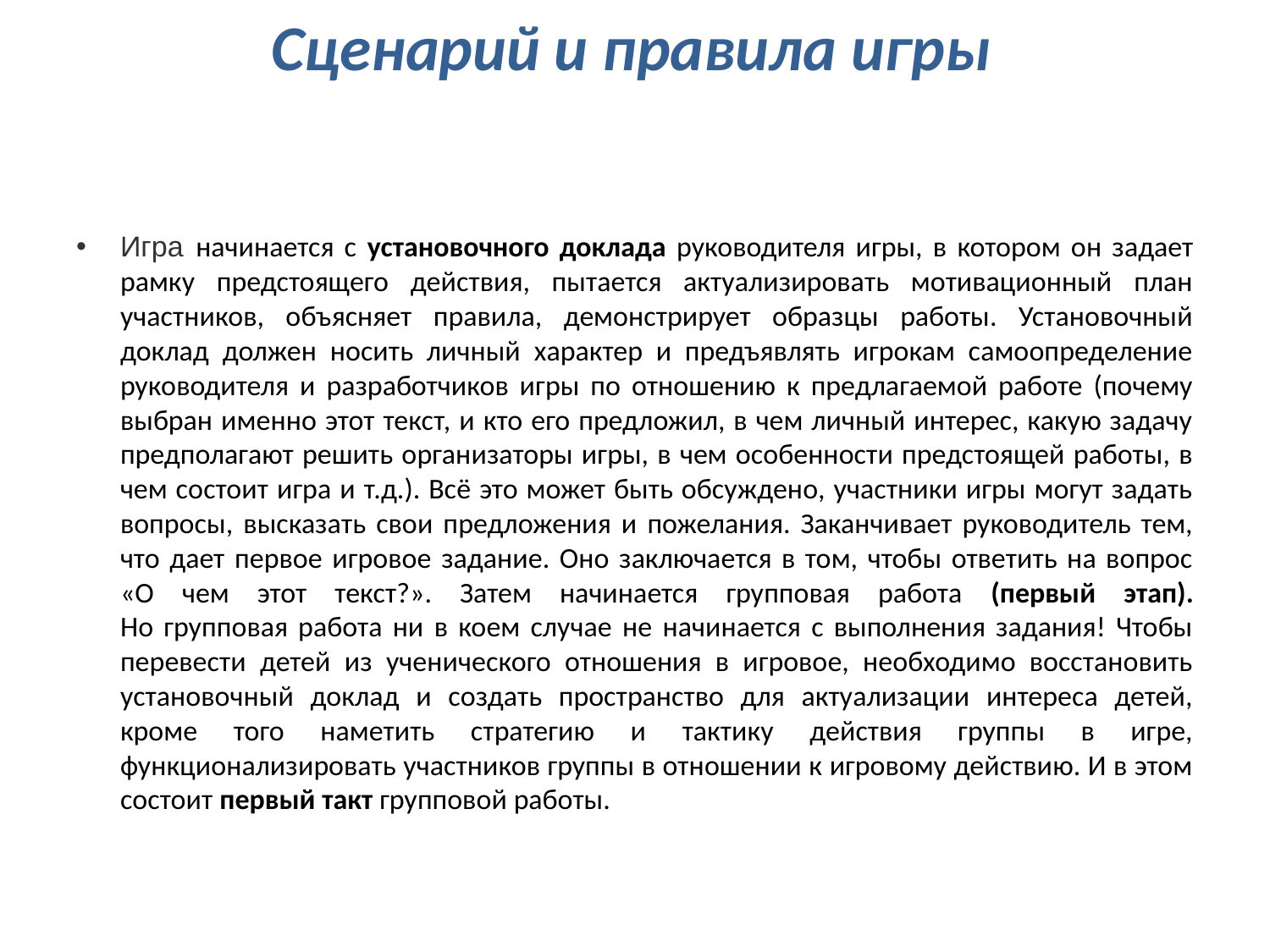

# Сценарий и правила игры
Игра начинается с установочного доклада руководителя игры, в котором он задает рамку предстоящего действия, пытается актуализировать мотивационный план участников, объясняет правила, демонстрирует образцы работы. Установочный доклад должен носить личный характер и предъявлять игрокам самоопределение руководителя и разработчиков игры по отношению к предлагаемой работе (почему выбран именно этот текст, и кто его предложил, в чем личный интерес, какую задачу предполагают решить организаторы игры, в чем особенности предстоящей работы, в чем состоит игра и т.д.). Всё это может быть обсуждено, участники игры могут задать вопросы, высказать свои предложения и пожелания. Заканчивает руководитель тем, что дает первое игровое задание. Оно заключается в том, чтобы ответить на вопрос «О чем этот текст?». Затем начинается групповая работа (первый этап).
Но групповая работа ни в коем случае не начинается с выполнения задания! Чтобы перевести детей из ученического отношения в игровое, необходимо восстановить установочный доклад и создать пространство для актуализации интереса детей, кроме того наметить стратегию и тактику действия группы в игре, функционализировать участников группы в отношении к игровому действию. И в этом состоит первый такт групповой работы.